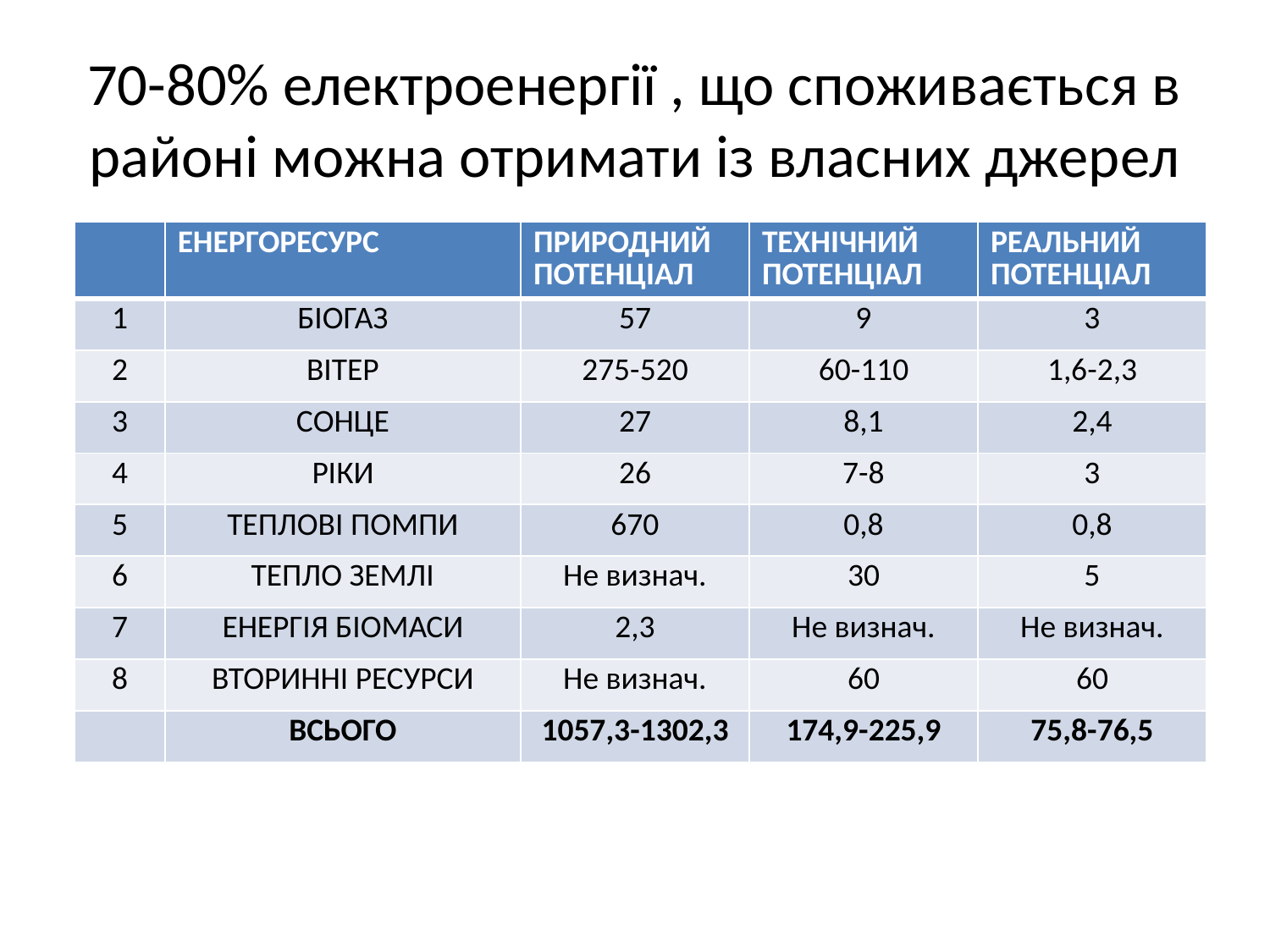

# 70-80% електроенергії , що споживається в районі можна отримати із власних джерел
|  | ЕНЕРГОРЕСУРС | ПРИРОДНИЙ ПОТЕНЦІАЛ | ТЕХНІЧНИЙ ПОТЕНЦІАЛ | РЕАЛЬНИЙ ПОТЕНЦІАЛ |
| --- | --- | --- | --- | --- |
| 1 | БІОГАЗ | 57 | 9 | 3 |
| 2 | ВІТЕР | 275-520 | 60-110 | 1,6-2,3 |
| 3 | СОНЦЕ | 27 | 8,1 | 2,4 |
| 4 | РІКИ | 26 | 7-8 | 3 |
| 5 | ТЕПЛОВІ ПОМПИ | 670 | 0,8 | 0,8 |
| 6 | ТЕПЛО ЗЕМЛІ | Не визнач. | 30 | 5 |
| 7 | ЕНЕРГІЯ БІОМАСИ | 2,3 | Не визнач. | Не визнач. |
| 8 | ВТОРИННІ РЕСУРСИ | Не визнач. | 60 | 60 |
|  | ВСЬОГО | 1057,3-1302,3 | 174,9-225,9 | 75,8-76,5 |